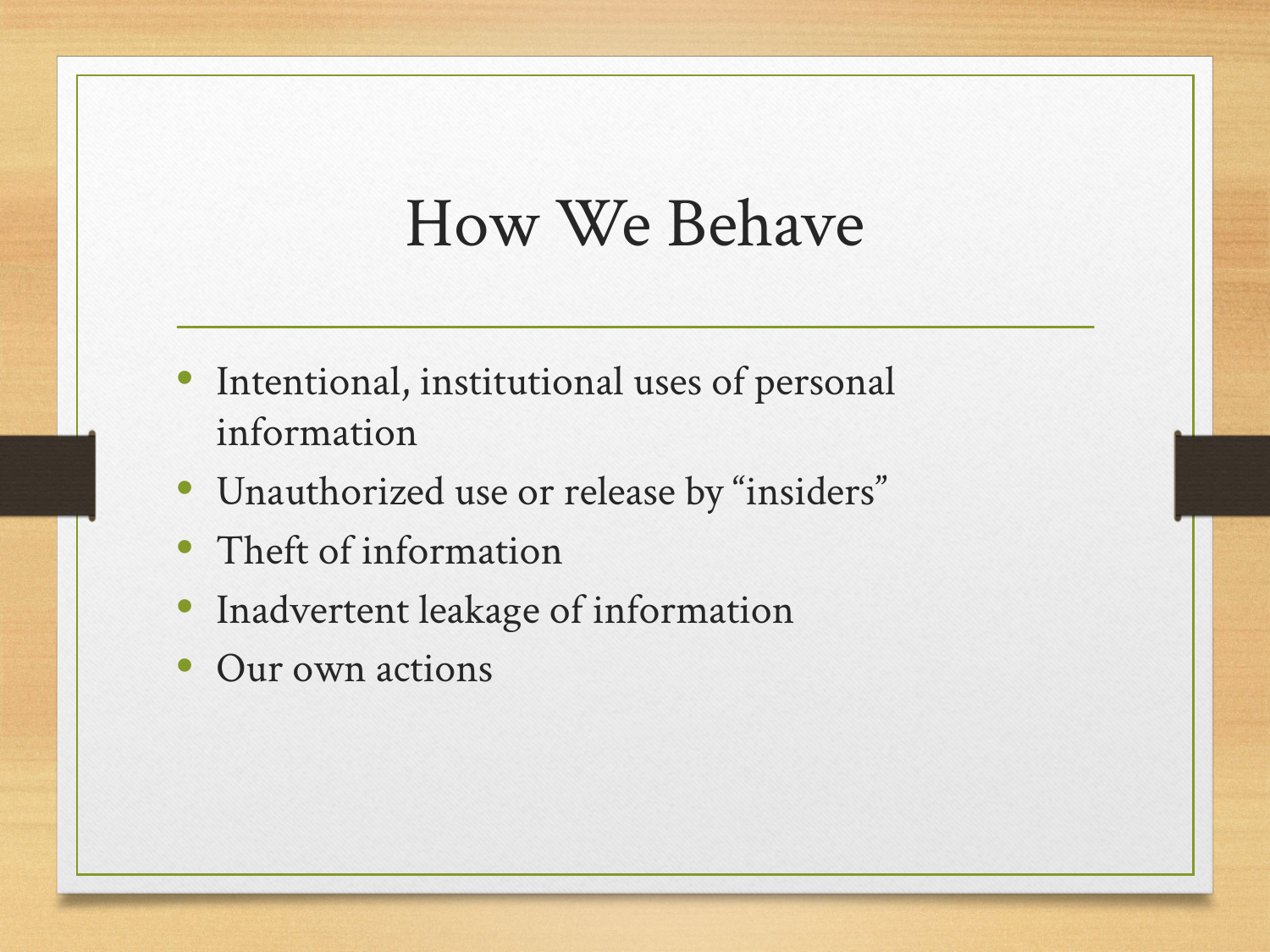

# How We Behave
Intentional, institutional uses of personal information
Unauthorized use or release by “insiders”
Theft of information
Inadvertent leakage of information
Our own actions